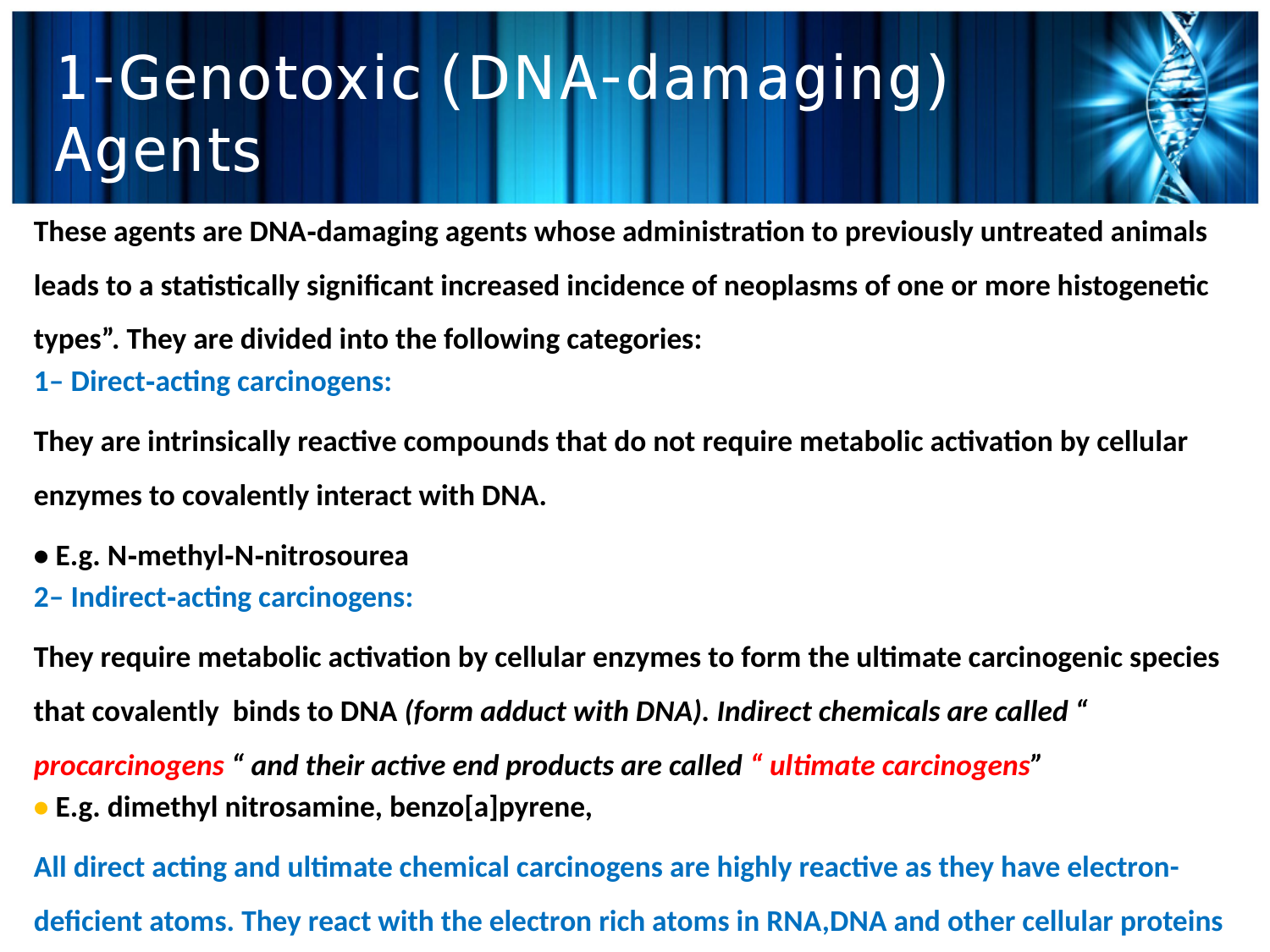

# 1-Genotoxic (DNA-damaging) Agents
These agents are DNA‐damaging agents whose administration to previously untreated animals leads to a statistically significant increased incidence of neoplasms of one or more histogenetic types”. They are divided into the following categories:
1– Direct‐acting carcinogens:
They are intrinsically reactive compounds that do not require metabolic activation by cellular enzymes to covalently interact with DNA.
• E.g. N‐methyl‐N‐nitrosourea
2– Indirect‐acting carcinogens:
They require metabolic activation by cellular enzymes to form the ultimate carcinogenic species that covalently  binds to DNA (form adduct with DNA). Indirect chemicals are called “ procarcinogens “ and their active end products are called “ ultimate carcinogens”
• E.g. dimethyl nitrosamine, benzo[a]pyrene,
All direct acting and ultimate chemical carcinogens are highly reactive as they have electron-deficient atoms. They react with the electron rich atoms in RNA,DNA and other cellular proteins